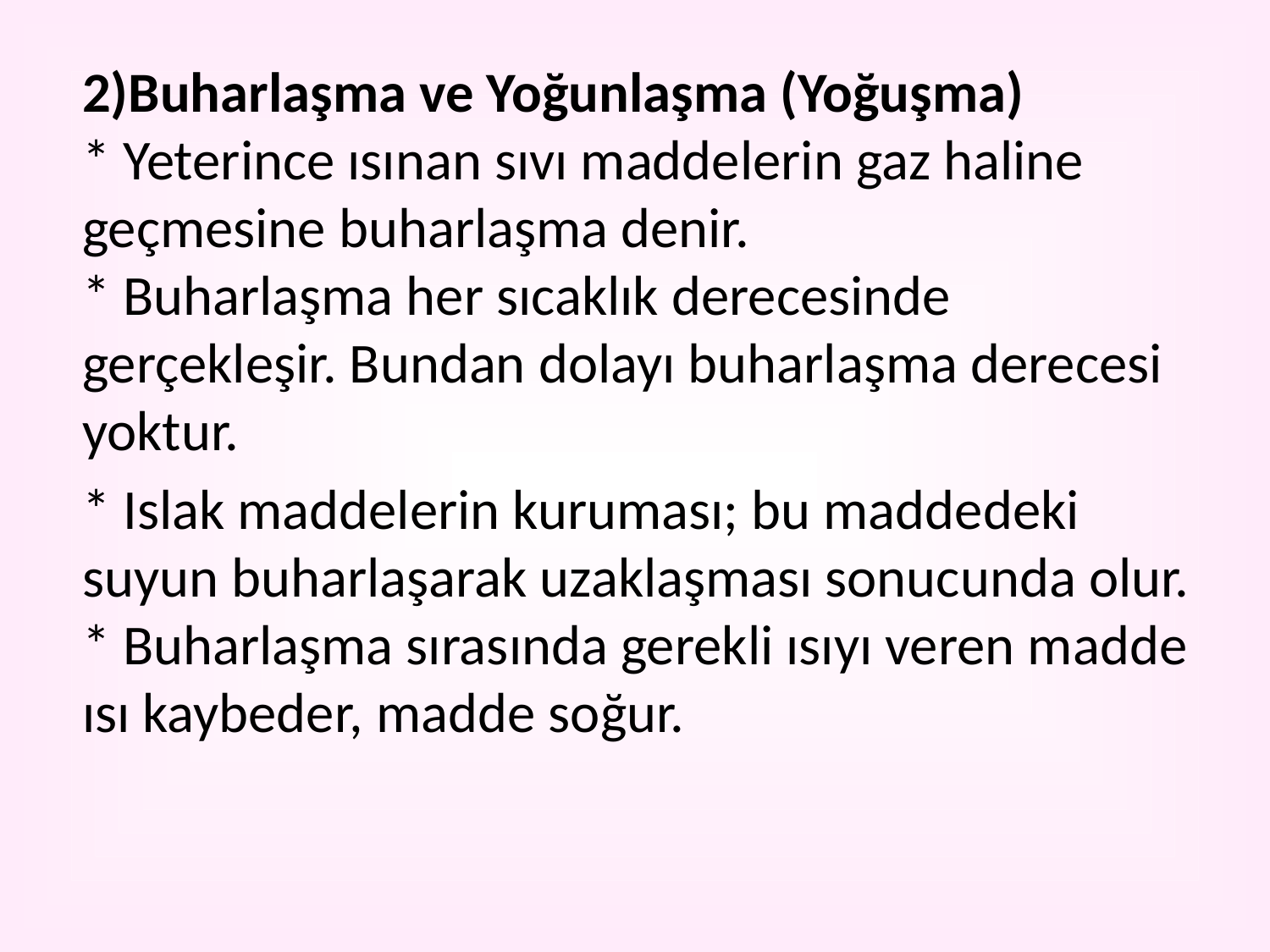

2)Buharlaşma ve Yoğunlaşma (Yoğuşma)
* Yeterince ısınan sıvı maddelerin gaz haline geçmesine buharlaşma denir.
* Buharlaşma her sıcaklık derecesinde gerçekleşir. Bundan dolayı buharlaşma derecesi yoktur.
* Islak maddelerin kuruması; bu maddedeki suyun buharlaşarak uzaklaşması sonucunda olur.
* Buharlaşma sırasında gerekli ısıyı veren madde ısı kaybeder, madde soğur.